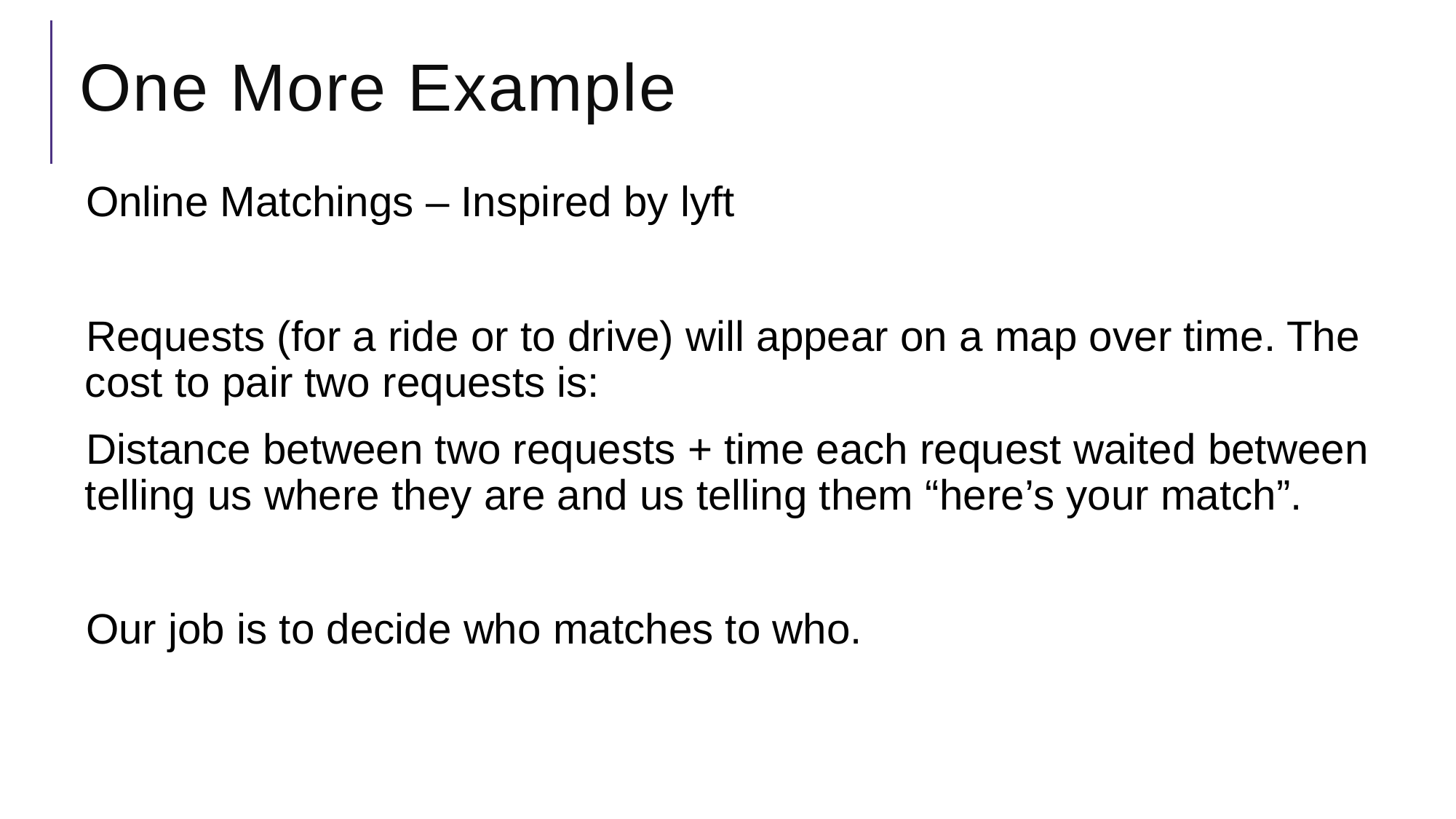

# One More Example
Online Matchings – Inspired by lyft

Requests (for a ride or to drive) will appear on a map over time. The cost to pair two requests is:
Distance between two requests + time each request waited between telling us where they are and us telling them “here’s your match”.

Our job is to decide who matches to who.